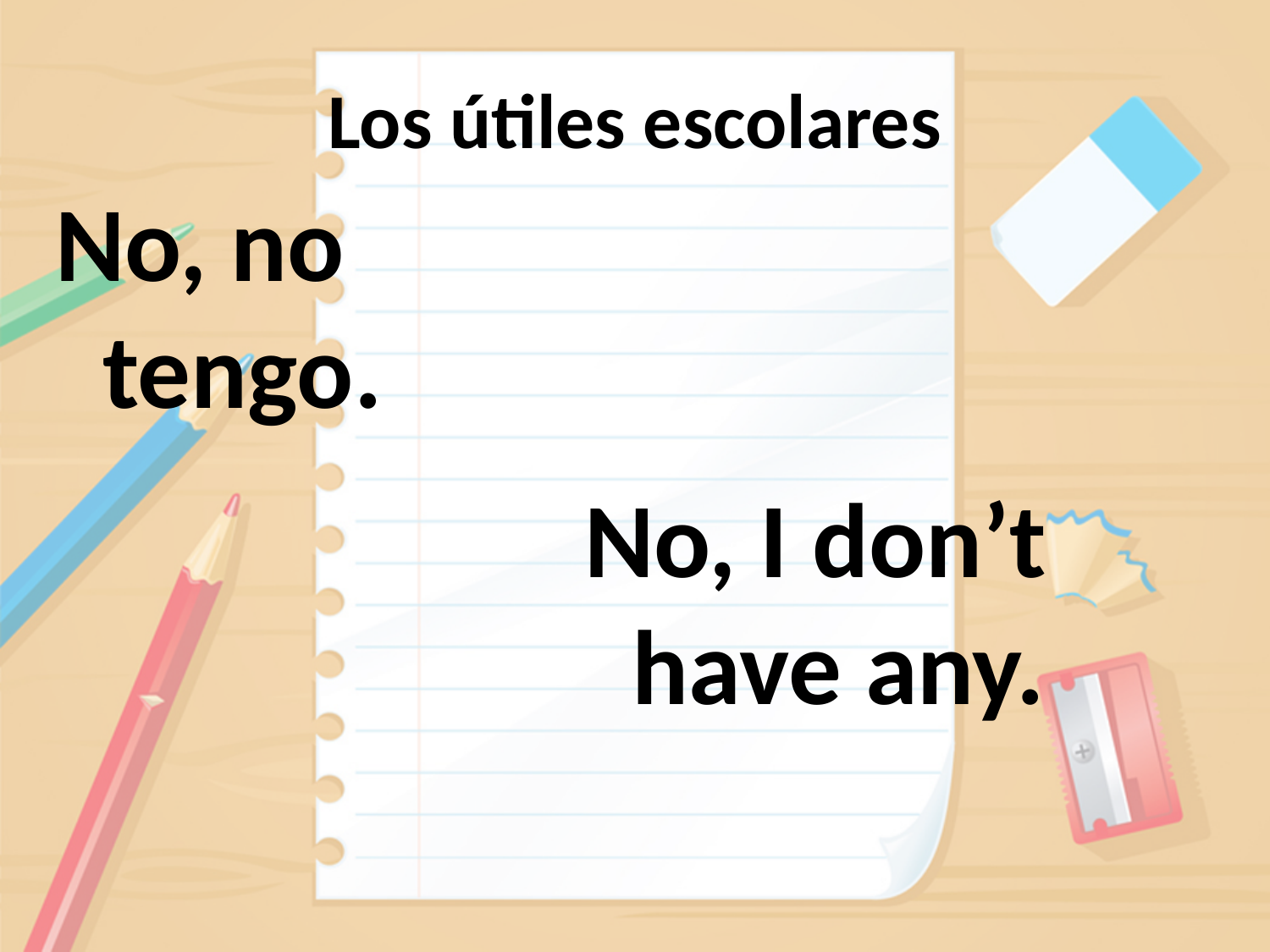

# Los útiles escolares
No, no tengo.
No, I don’t have any.